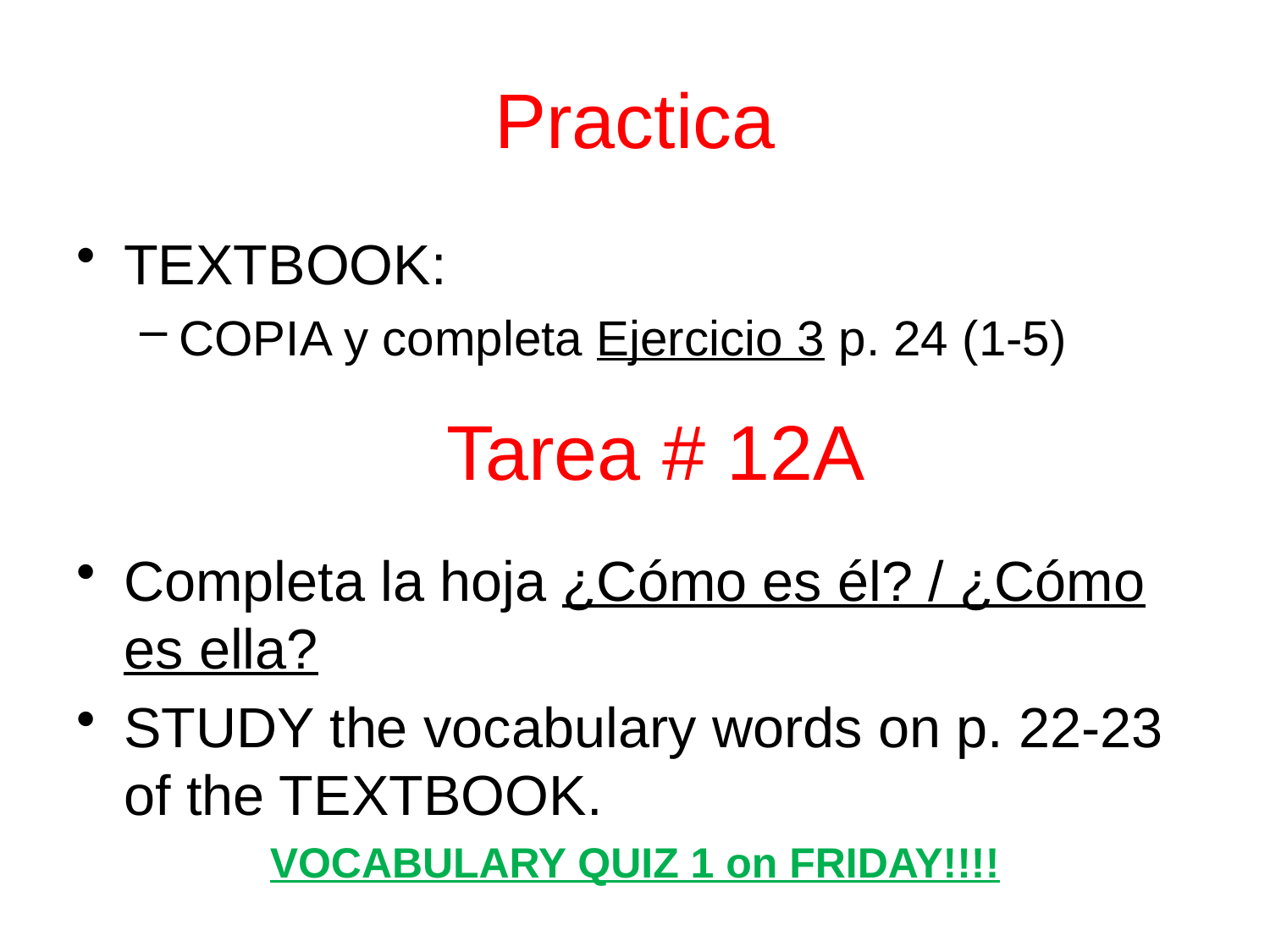

# Practica
TEXTBOOK:
COPIA y completa Ejercicio 3 p. 24 (1-5)

Completa la hoja ¿Cómo es él? / ¿Cómo es ella?
STUDY the vocabulary words on p. 22-23 of the TEXTBOOK.
VOCABULARY QUIZ 1 on FRIDAY!!!!
Tarea # 12A